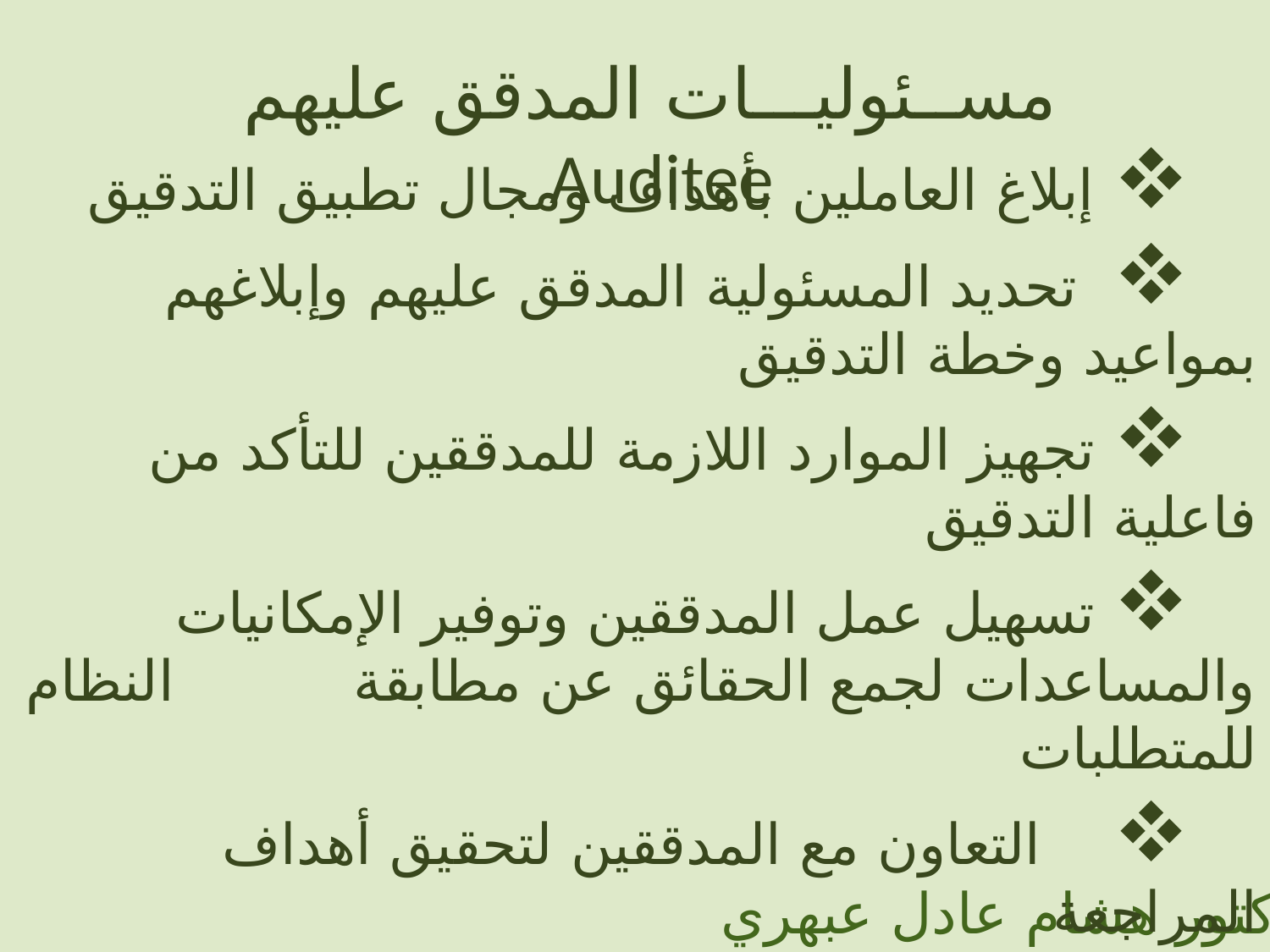

مســئوليـــات المدقق عليهم Auditee
 إبلاغ العاملين بأهداف ومجال تطبيق التدقيق
  تحديد المسئولية المدقق عليهم وإبلاغهم بمواعيد وخطة التدقيق
 تجهيز الموارد اللازمة للمدققين للتأكد من فاعلية التدقيق
 تسهيل عمل المدققين وتوفير الإمكانيات والمساعدات لجمع الحقائق عن مطابقة          النظام للمتطلبات
    التعاون مع المدققين لتحقيق أهداف المراجعة
   تحديد الإجراءات التصحيحية الفعالة التي سيتم اتخاذها
الدكتور هشام عادل عبهري